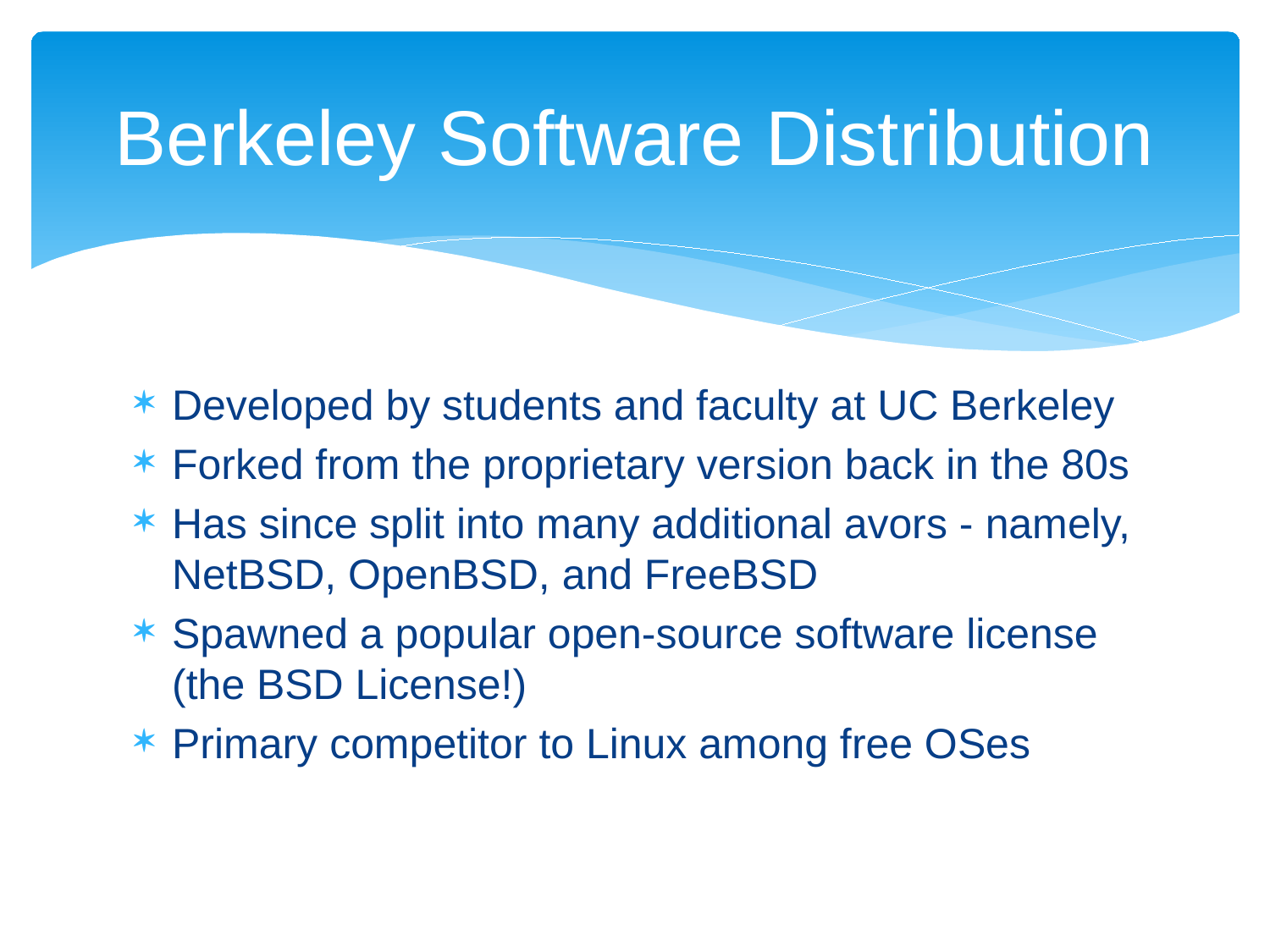

# Berkeley Software Distribution
Developed by students and faculty at UC Berkeley
Forked from the proprietary version back in the 80s
Has since split into many additional avors - namely, NetBSD, OpenBSD, and FreeBSD
Spawned a popular open-source software license (the BSD License!)
Primary competitor to Linux among free OSes